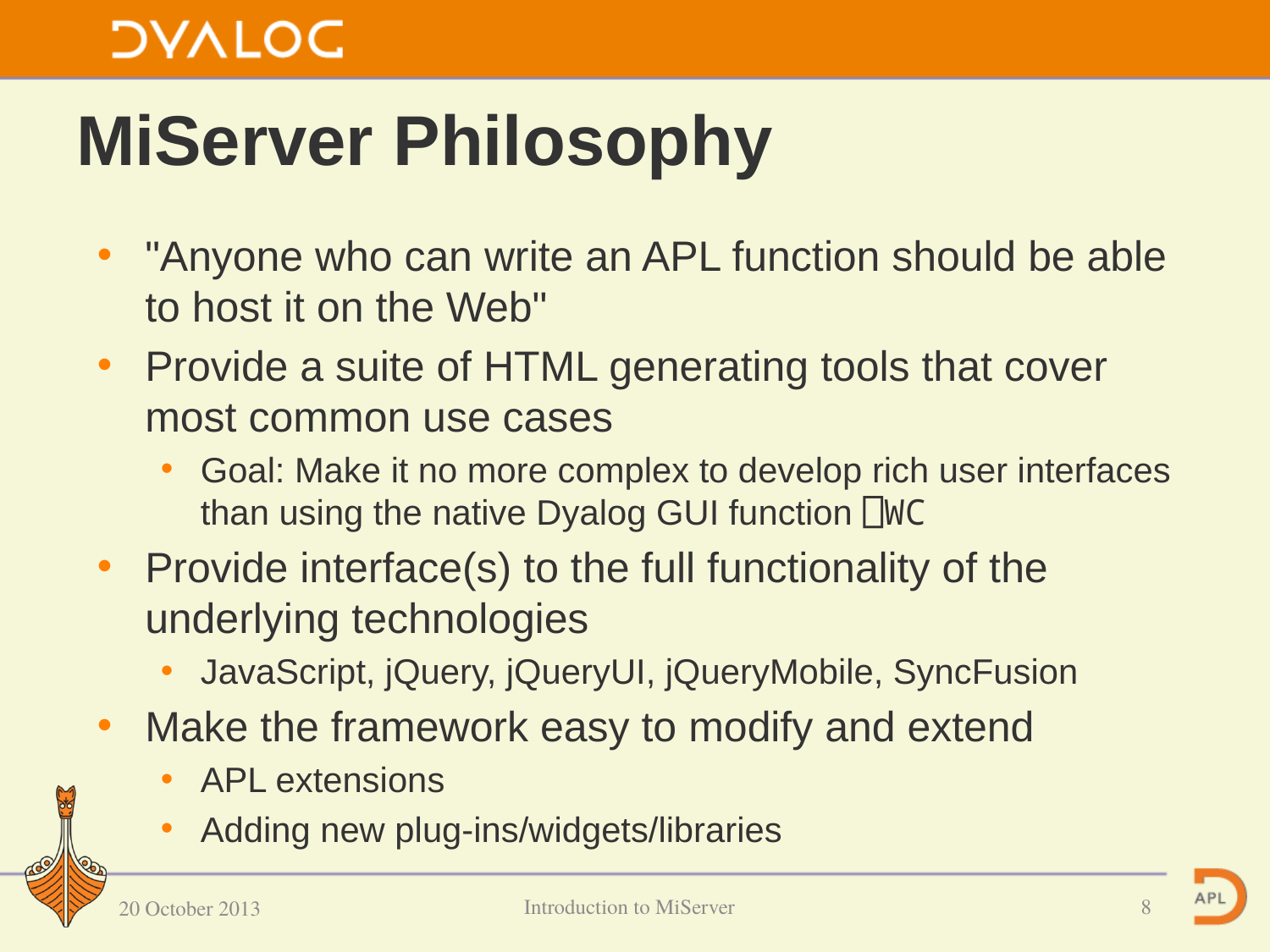

# MiServer Philosophy
"Anyone who can write an APL function should be able to host it on the Web"
Provide a suite of HTML generating tools that cover most common use cases
Goal: Make it no more complex to develop rich user interfaces than using the native Dyalog GUI function ⎕WC
Provide interface(s) to the full functionality of the underlying technologies
JavaScript, jQuery, jQueryUI, jQueryMobile, SyncFusion
Make the framework easy to modify and extend
APL extensions
Adding new plug-ins/widgets/libraries
20 October 2013
Introduction to MiServer
8